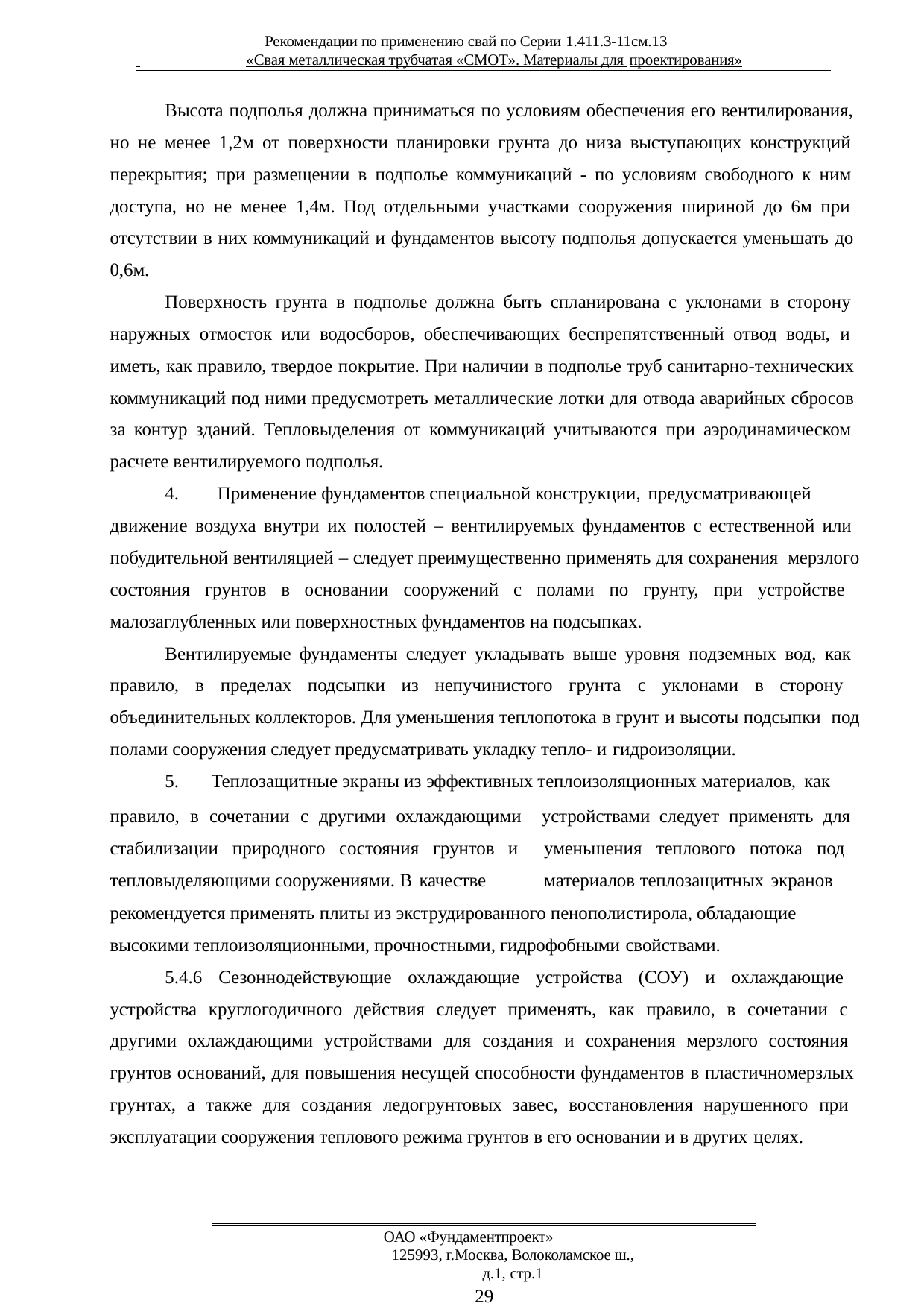

Рекомендации по применению свай по Серии 1.411.3-11см.13
 	«Свая металлическая трубчатая «СМОТ». Материалы для проектирования»

Высота подполья должна приниматься по условиям обеспечения его вентилирования,  но не менее 1,2м от поверхности планировки грунта до низа выступающих конструкций  перекрытия; при размещении в подполье коммуникаций - по условиям свободного к ним  доступа, но не менее 1,4м. Под отдельными участками сооружения шириной до 6м при  отсутствии в них коммуникаций и фундаментов высоту подполья допускается уменьшать до  0,6м.
Поверхность грунта в подполье должна быть спланирована с уклонами в сторону  наружных отмосток или водосборов, обеспечивающих беспрепятственный отвод воды, и  иметь, как правило, твердое покрытие. При наличии в подполье труб санитарно-технических  коммуникаций под ними предусмотреть металлические лотки для отвода аварийных сбросов  за контур зданий. Тепловыделения от коммуникаций учитываются при аэродинамическом  расчете вентилируемого подполья.
Применение фундаментов специальной конструкции, предусматривающей
движение воздуха внутри их полостей – вентилируемых фундаментов с естественной или  побудительной вентиляцией – следует преимущественно применять для сохранения  мерзлого состояния грунтов в основании сооружений с полами по грунту, при устройстве  малозаглубленных или поверхностных фундаментов на подсыпках.
Вентилируемые фундаменты следует укладывать выше уровня подземных вод, как  правило, в пределах подсыпки из непучинистого грунта с уклонами в сторону  объединительных коллекторов. Для уменьшения теплопотока в грунт и высоты подсыпки  под полами сооружения следует предусматривать укладку тепло- и гидроизоляции.
Теплозащитные экраны из эффективных теплоизоляционных материалов, как
правило, в сочетании с другими охлаждающими  стабилизации природного состояния грунтов и  тепловыделяющими сооружениями. В качестве
устройствами следует применять для  уменьшения теплового потока под  материалов теплозащитных экранов
рекомендуется применять плиты из экструдированного пенополистирола, обладающие  высокими теплоизоляционными, прочностными, гидрофобными свойствами.
5.4.6 Сезоннодействующие охлаждающие устройства (СОУ) и охлаждающие  устройства круглогодичного действия следует применять, как правило, в сочетании с  другими охлаждающими устройствами для создания и сохранения мерзлого состояния  грунтов оснований, для повышения несущей способности фундаментов в пластичномерзлых  грунтах, а также для создания ледогрунтовых завес, восстановления нарушенного при  эксплуатации сооружения теплового режима грунтов в его основании и в других целях.
ОАО «Фундаментпроект»
125993, г.Москва, Волоколамское ш., д.1, стр.1
29